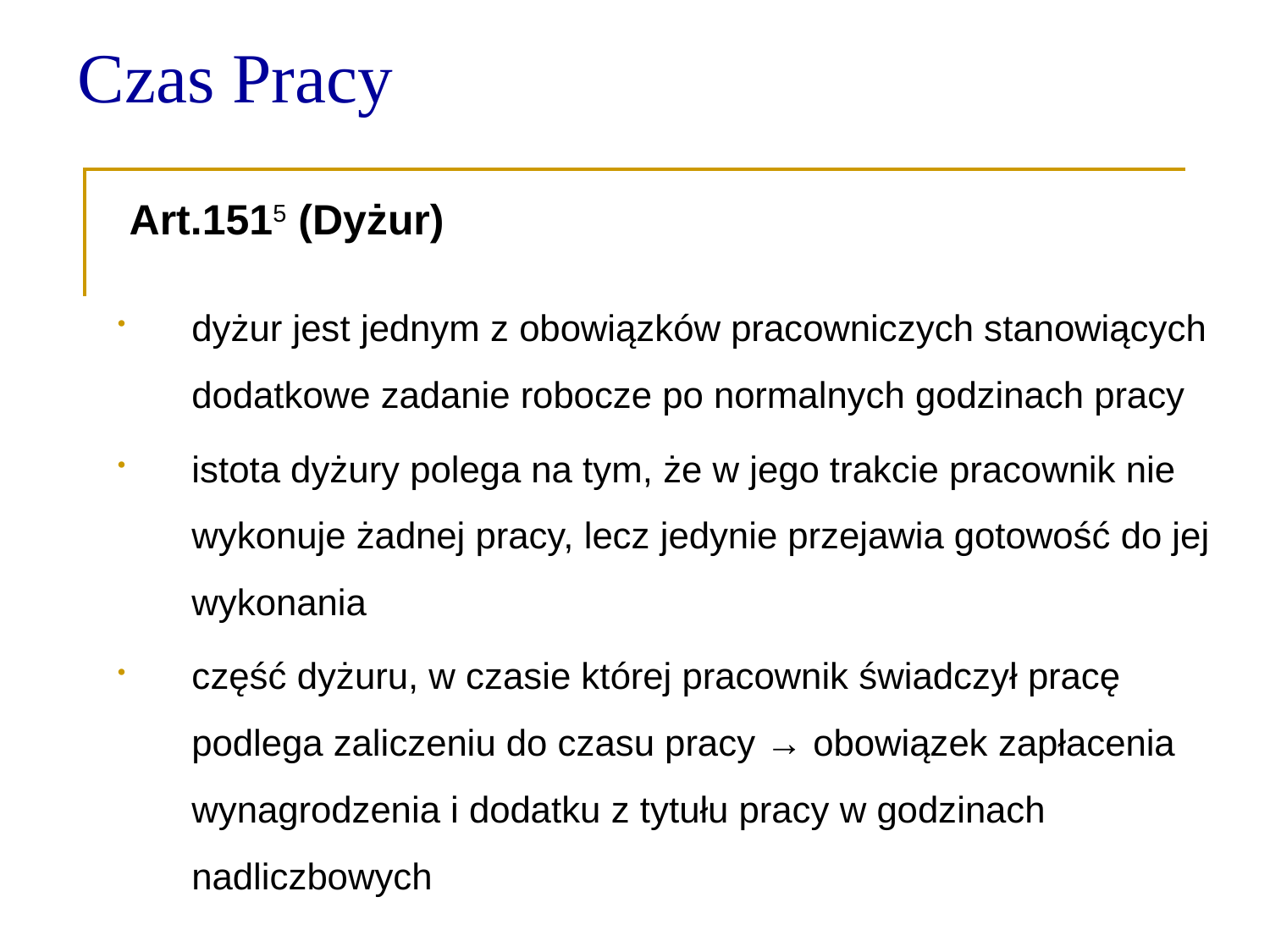

Czas Pracy
 Art.1515 (Dyżur)
dyżur jest jednym z obowiązków pracowniczych stanowiących dodatkowe zadanie robocze po normalnych godzinach pracy
istota dyżury polega na tym, że w jego trakcie pracownik nie wykonuje żadnej pracy, lecz jedynie przejawia gotowość do jej wykonania
część dyżuru, w czasie której pracownik świadczył pracę podlega zaliczeniu do czasu pracy → obowiązek zapłacenia wynagrodzenia i dodatku z tytułu pracy w godzinach nadliczbowych